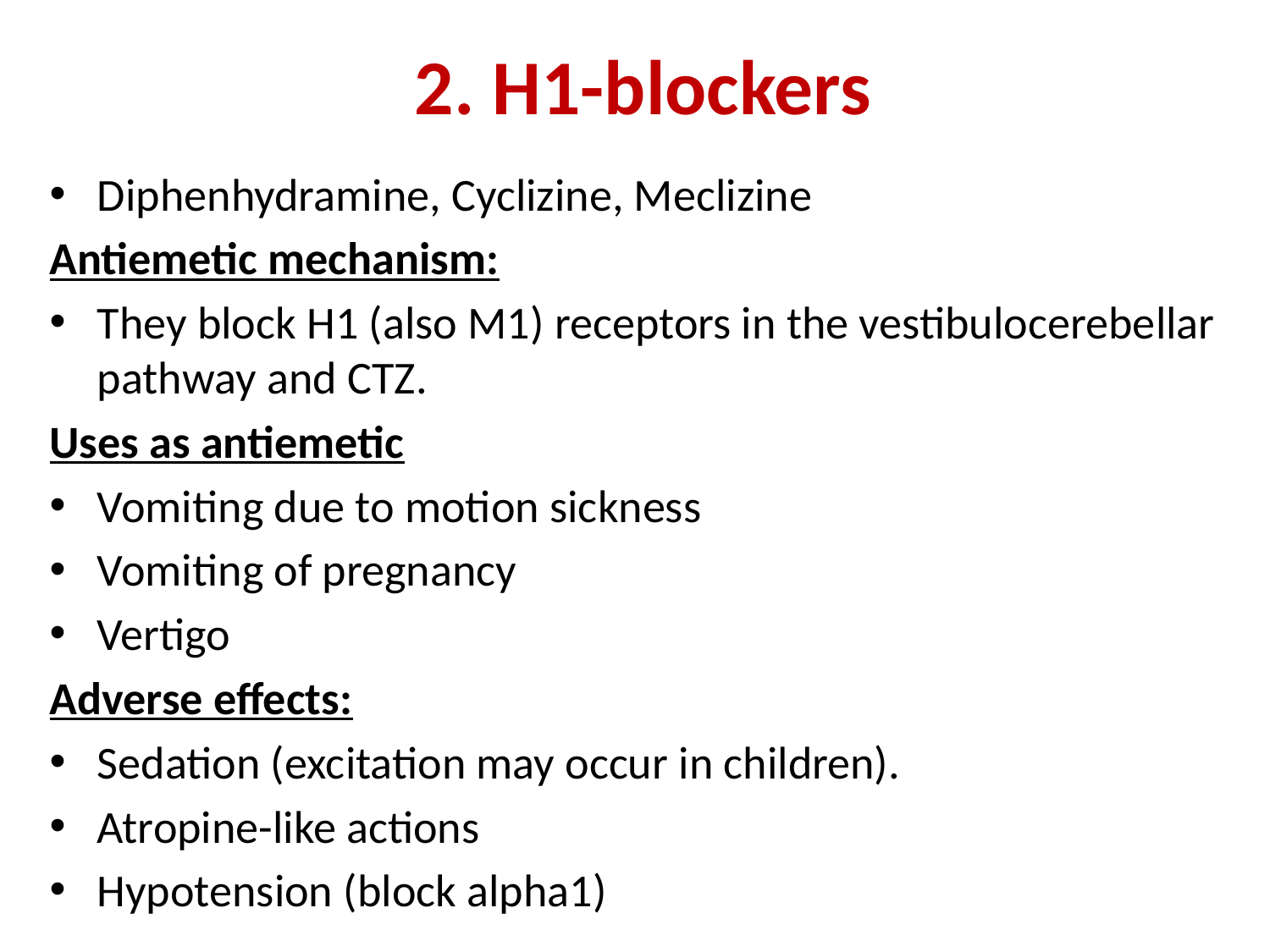

# 2. H1-blockers
Diphenhydramine, Cyclizine, Meclizine
Antiemetic mechanism:
They block H1 (also M1) receptors in the vestibulocerebellar pathway and CTZ.
Uses as antiemetic
Vomiting due to motion sickness
Vomiting of pregnancy
Vertigo
Adverse effects:
Sedation (excitation may occur in children).
Atropine-like actions
Hypotension (block alpha1)